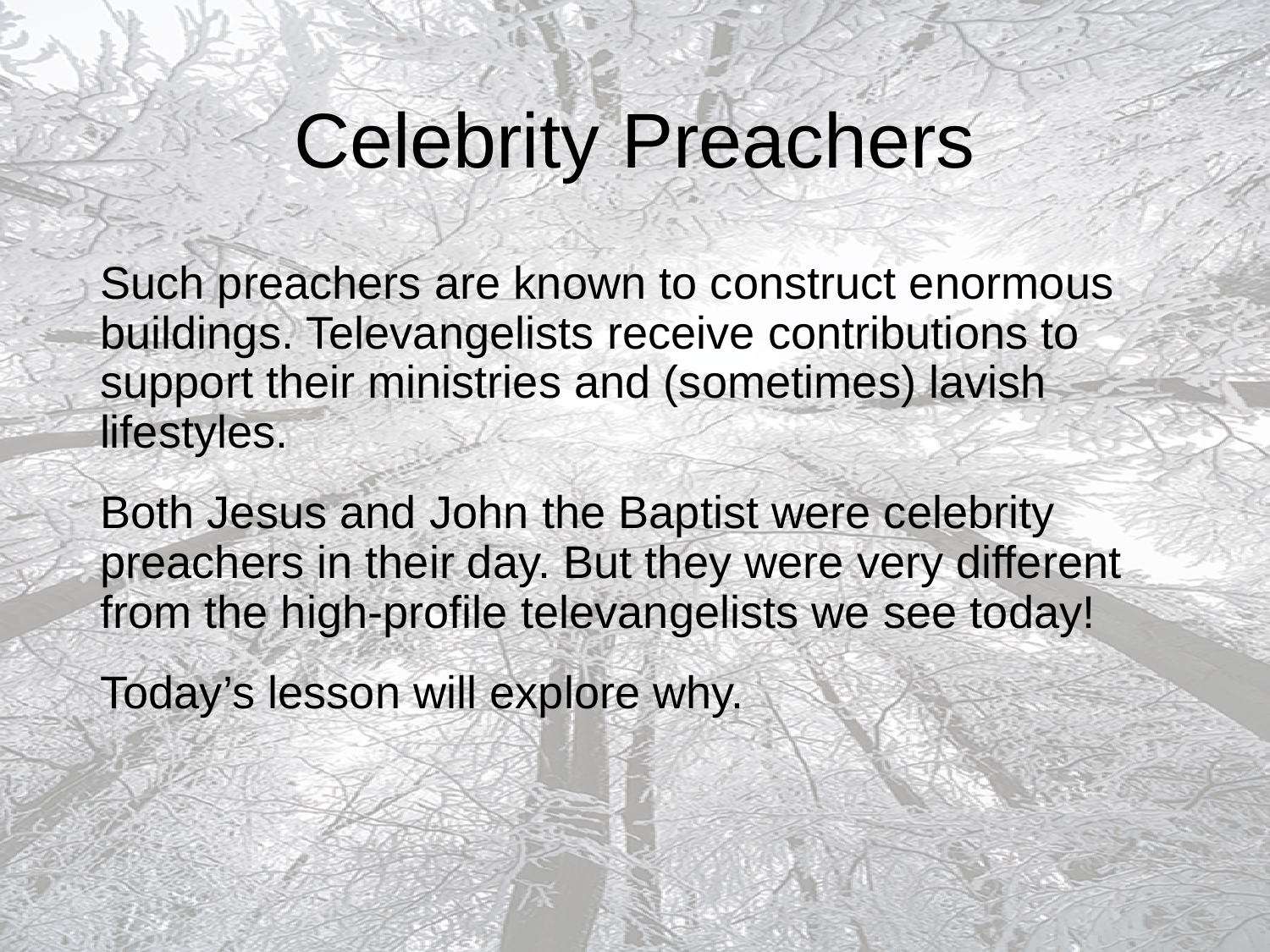

# Celebrity Preachers
Such preachers are known to construct enormous buildings. Televangelists receive contributions to support their ministries and (sometimes) lavish lifestyles.
Both Jesus and John the Baptist were celebrity preachers in their day. But they were very different from the high-profile televangelists we see today!
Today’s lesson will explore why.